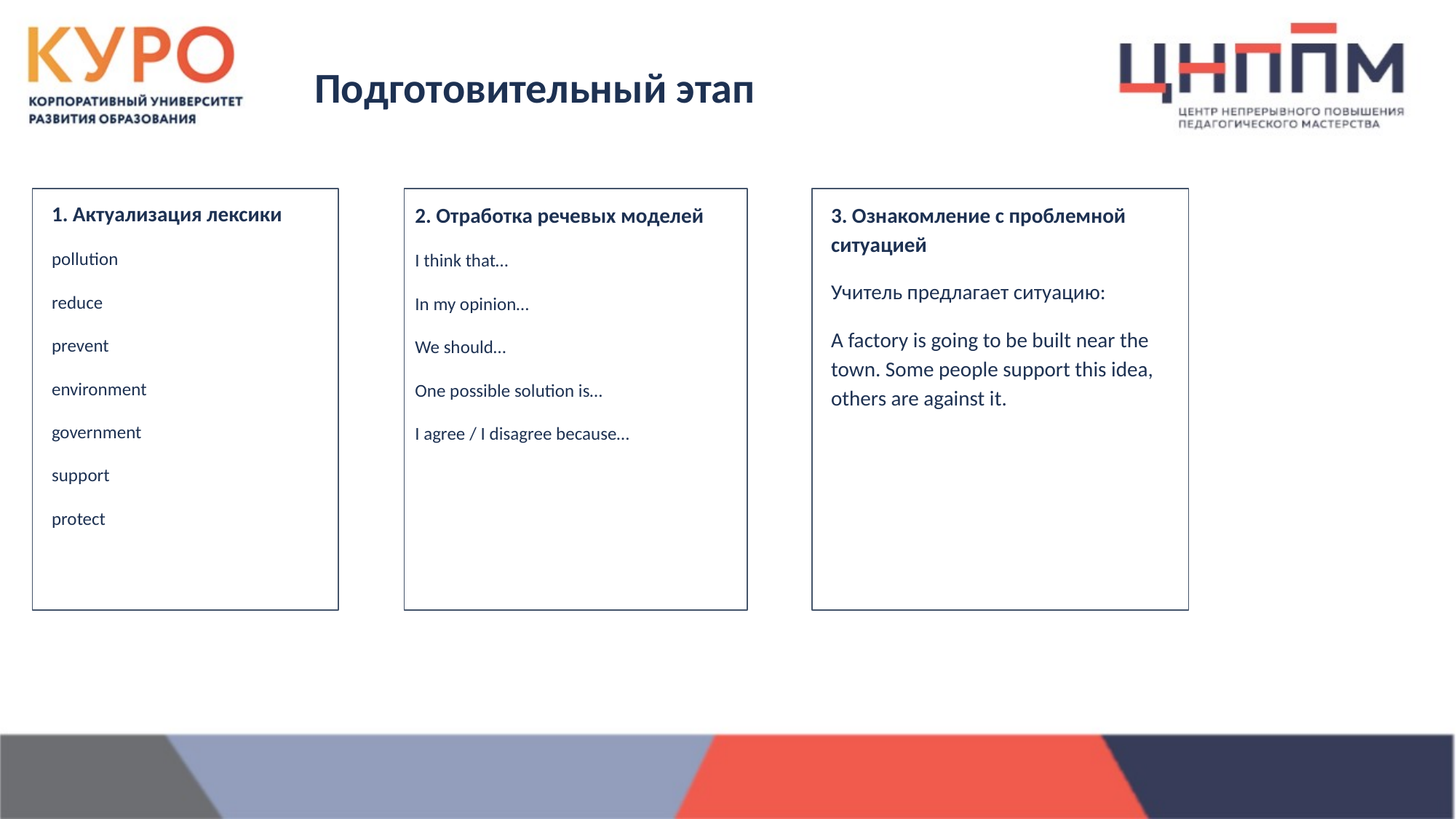

Подготовительный этап

1. Актуализация лексики
pollution
reduce
prevent
environment
government
support
protect

2. Отработка речевых моделей
I think that…
In my opinion…
We should…
One possible solution is…
I agree / I disagree because…

3. Ознакомление с проблемной ситуацией
Учитель предлагает ситуацию:
A factory is going to be built near the town. Some people support this idea, others are against it.